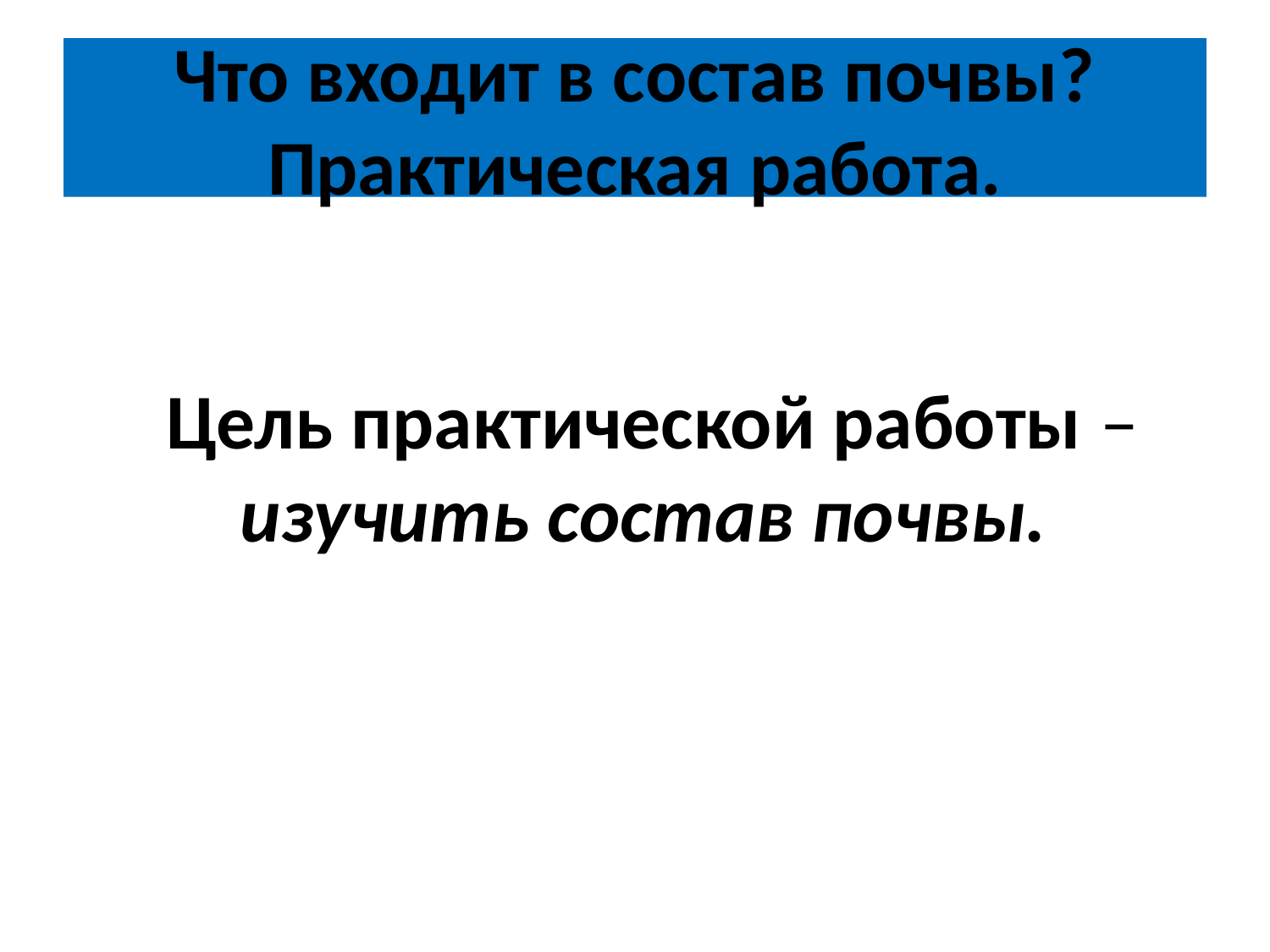

# Что входит в состав почвы? Практическая работа.

     Цель практической работы –     изучить состав почвы.